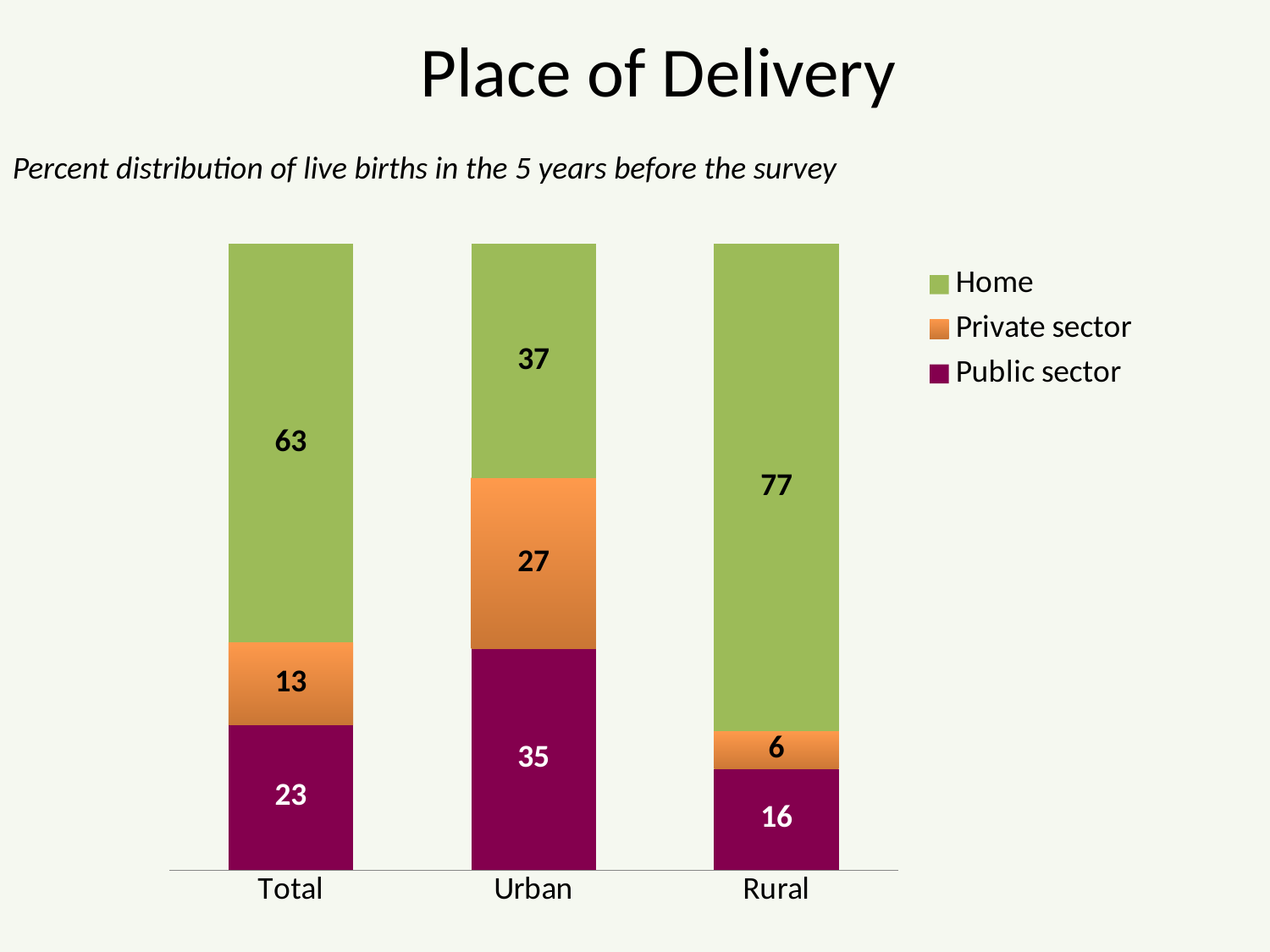

# Place of Delivery
Percent distribution of live births in the 5 years before the survey

### Chart

| Category | Public sector | Private sector | Home |
|---|---|---|---|
| Total | 23.0 | 13.0 | 63.0 |
| Urban | 35.0 | 27.0 | 37.0 |
| Rural | 16.0 | 6.0 | 77.0 |